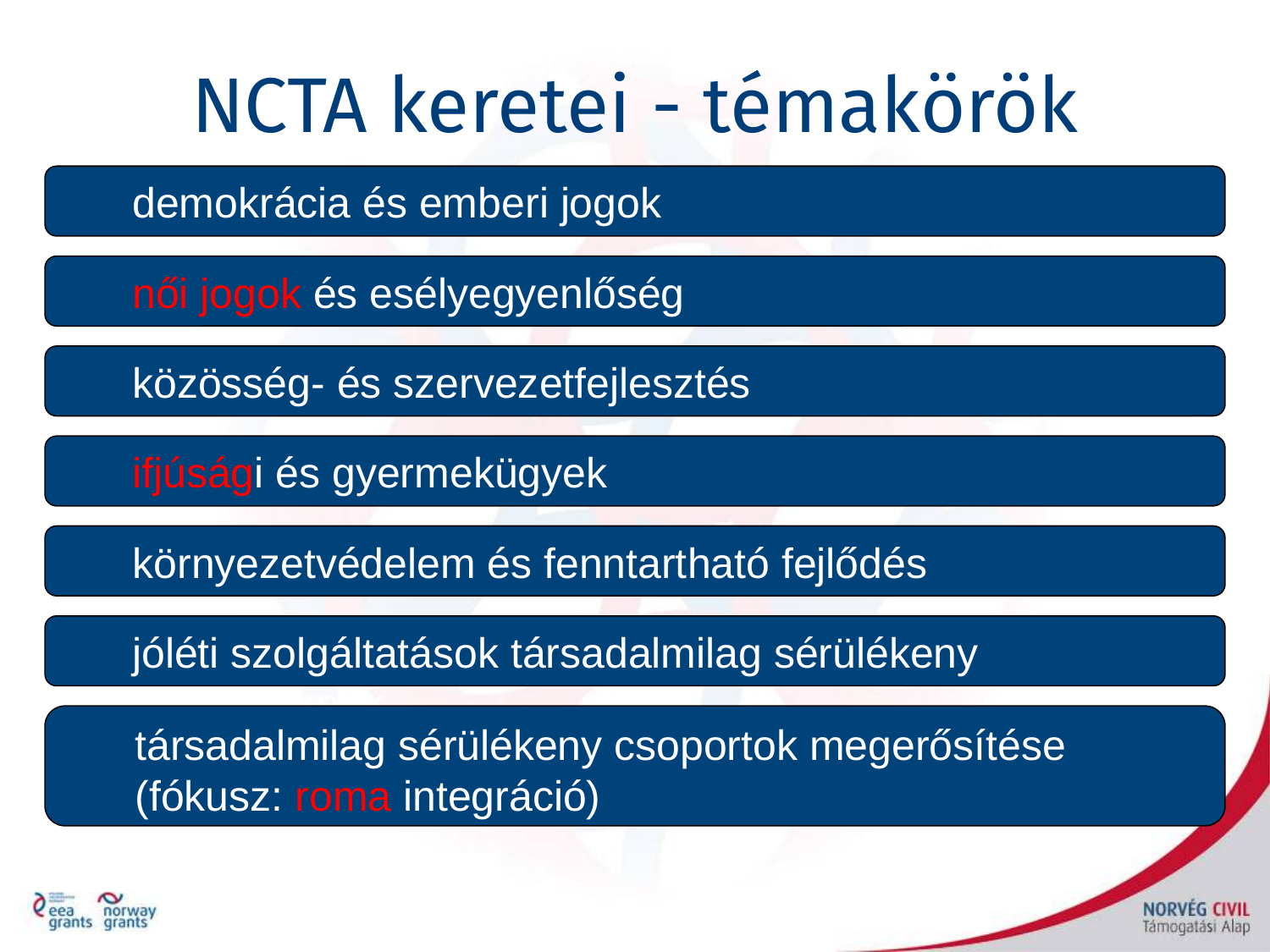

NCTA keretei - témakörök
demokrácia és emberi jogok
női jogok és esélyegyenlőség
közösség- és szervezetfejlesztés
ifjúsági és gyermekügyek
környezetvédelem és fenntartható fejlődés
jóléti szolgáltatások társadalmilag sérülékeny csoportoknak
társadalmilag sérülékeny csoportok megerősítése (fókusz: roma integráció)